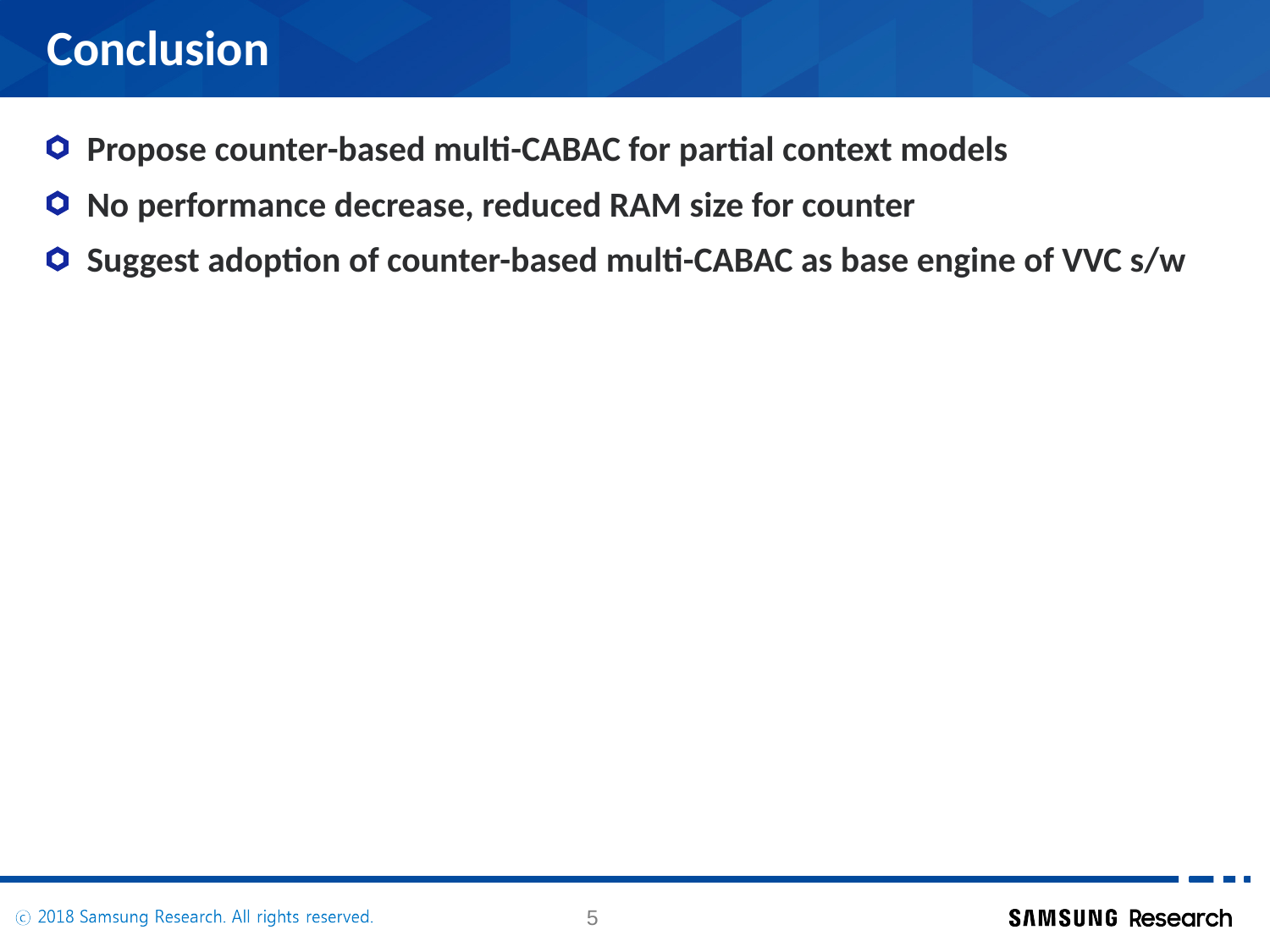

# Conclusion
Propose counter-based multi-CABAC for partial context models
No performance decrease, reduced RAM size for counter
Suggest adoption of counter-based multi-CABAC as base engine of VVC s/w